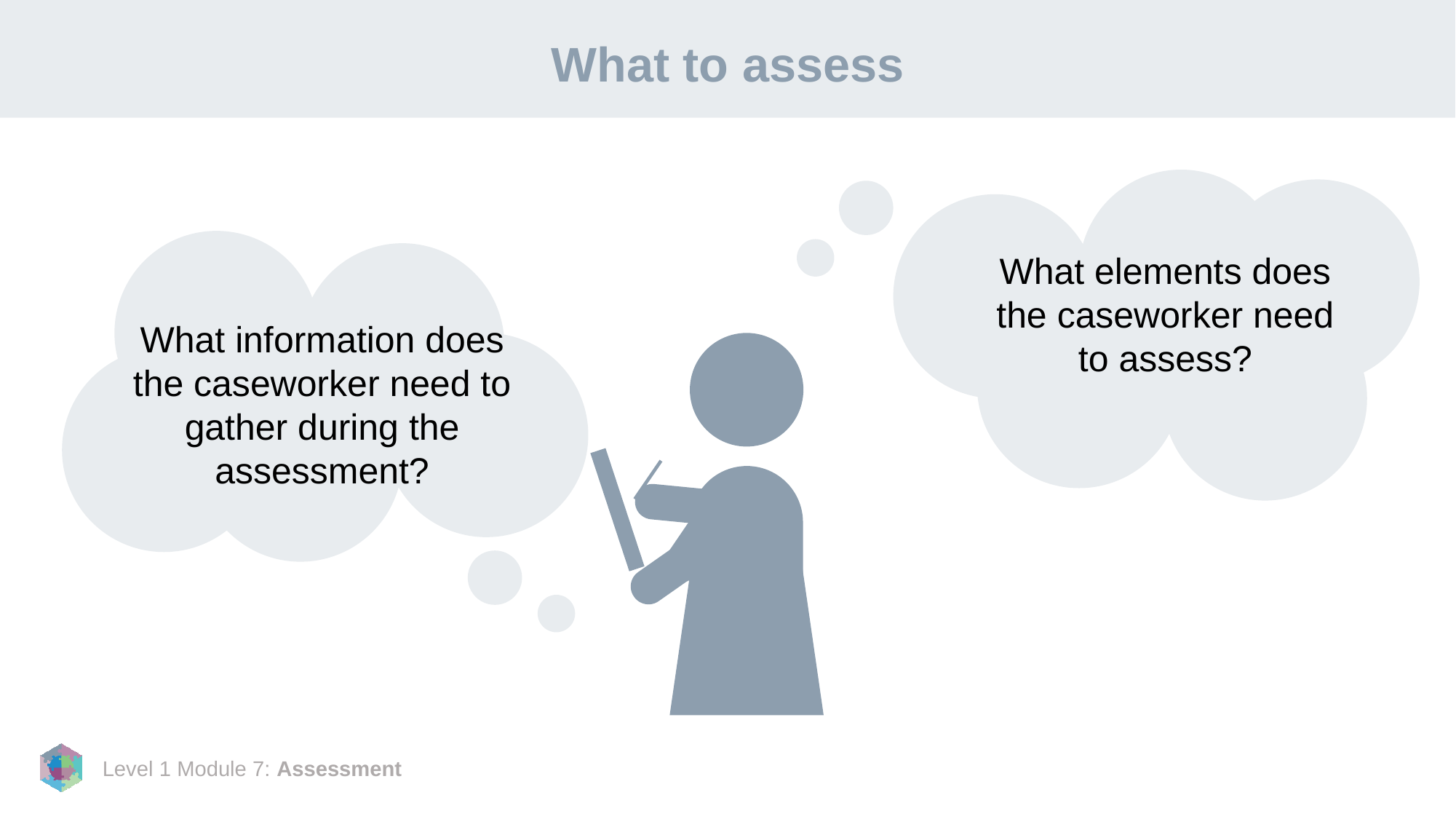

# What to assess

What elements does the caseworker need to assess?
What information does the caseworker need to gather during the assessment?